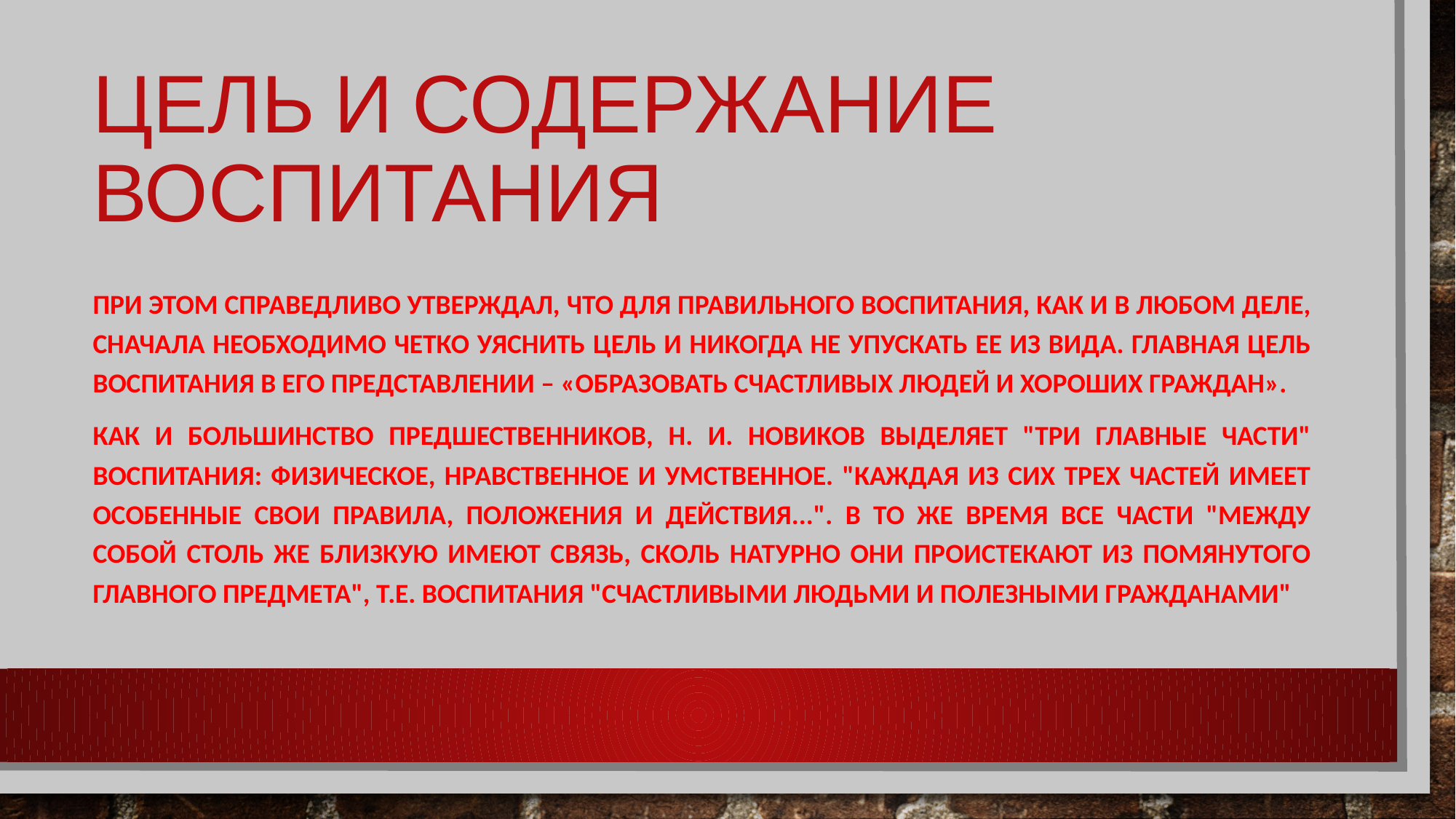

# ЦЕЛЬ И СОДЕРЖАНИЕ ВОСПИТАНИЯ
При этом справедливо утверждал, что для правильного воспитания, как и в любом деле, сначала необходимо четко уяснить цель и никогда не упускать ее из вида. Главная цель воспитания в его представлении – «образовать счастливых людей и хороших граждан».
Как и большинство предшественников, Н. И. Новиков выделяет "три главные части" воспитания: физическое, нравственное и умственное. "Каждая из сих трех частей имеет особенные свои правила, положения и действия...". В то же время все части "между собой столь же близкую имеют связь, сколь натурно они проистекают из помянутого главного предмета", т.е. воспитания "счастливыми людьми и полезными гражданами"